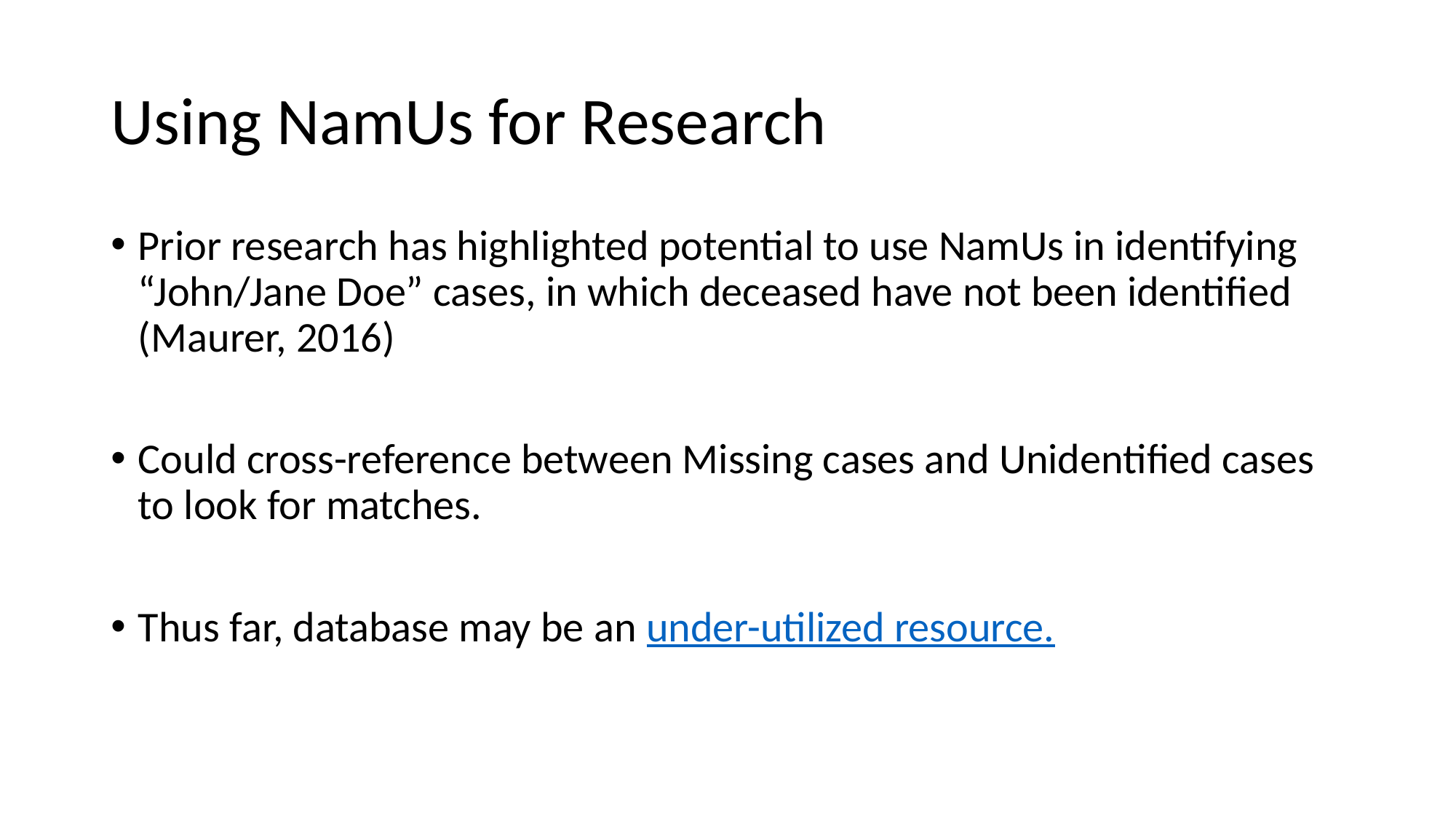

# Using NamUs for Research
Prior research has highlighted potential to use NamUs in identifying “John/Jane Doe” cases, in which deceased have not been identified (Maurer, 2016)

Could cross-reference between Missing cases and Unidentified cases to look for matches.

Thus far, database may be an under-utilized resource.